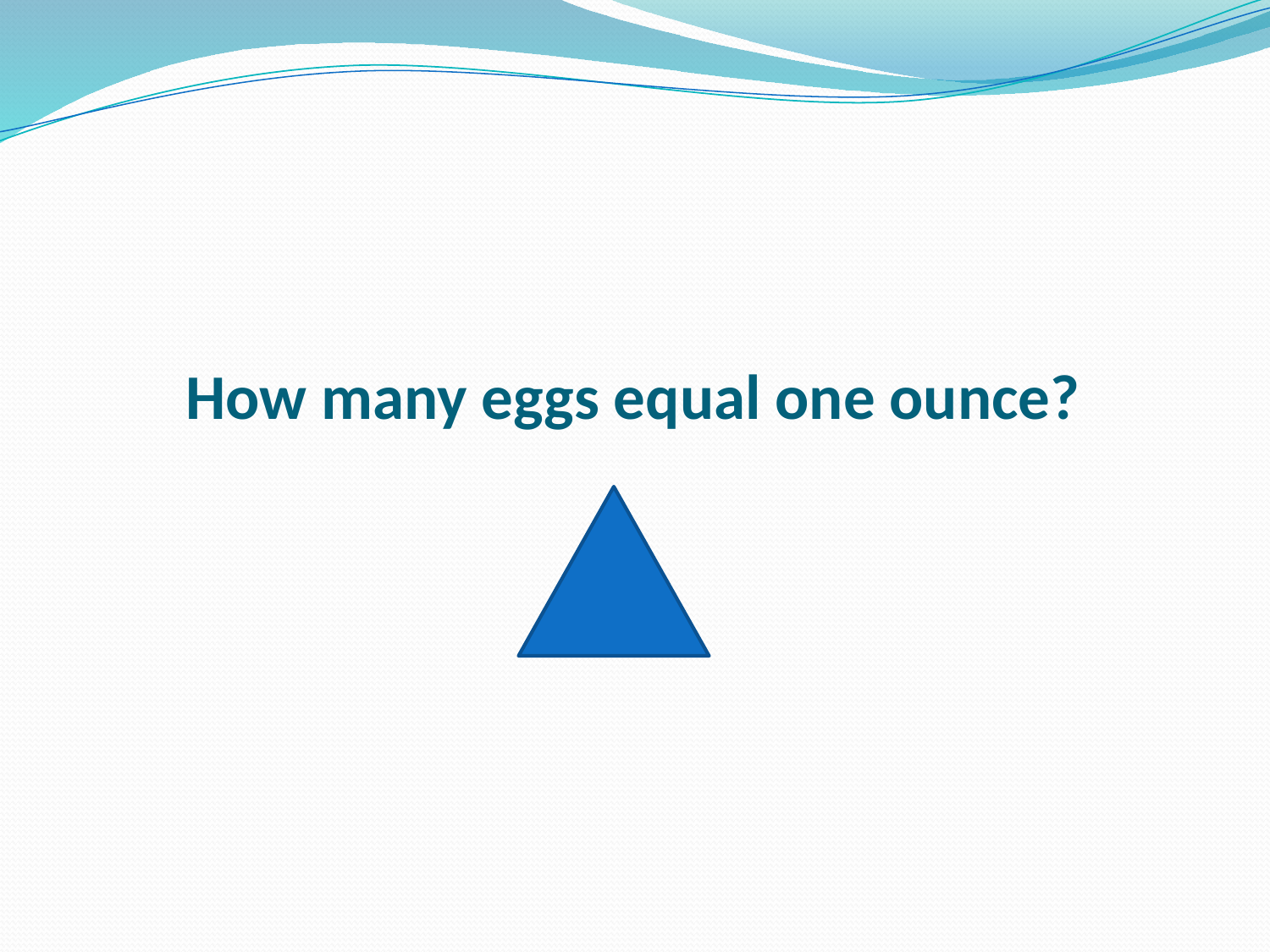

# How many eggs equal one ounce?